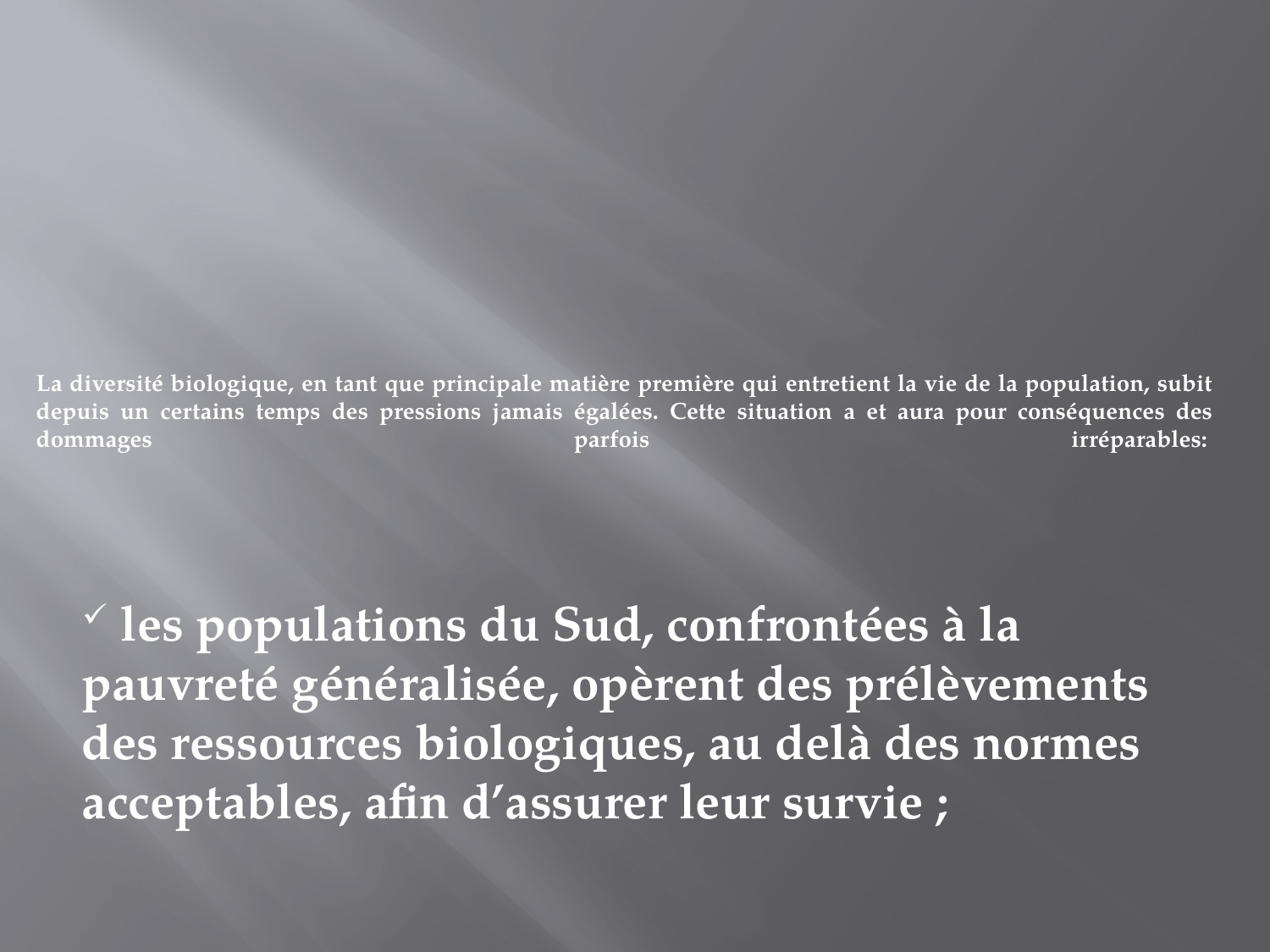

# La diversité biologique, en tant que principale matière première qui entretient la vie de la population, subit depuis un certains temps des pressions jamais égalées. Cette situation a et aura pour conséquences des dommages parfois irréparables:
 les populations du Sud, confrontées à la pauvreté généralisée, opèrent des prélèvements des ressources biologiques, au delà des normes acceptables, afin d’assurer leur survie ;